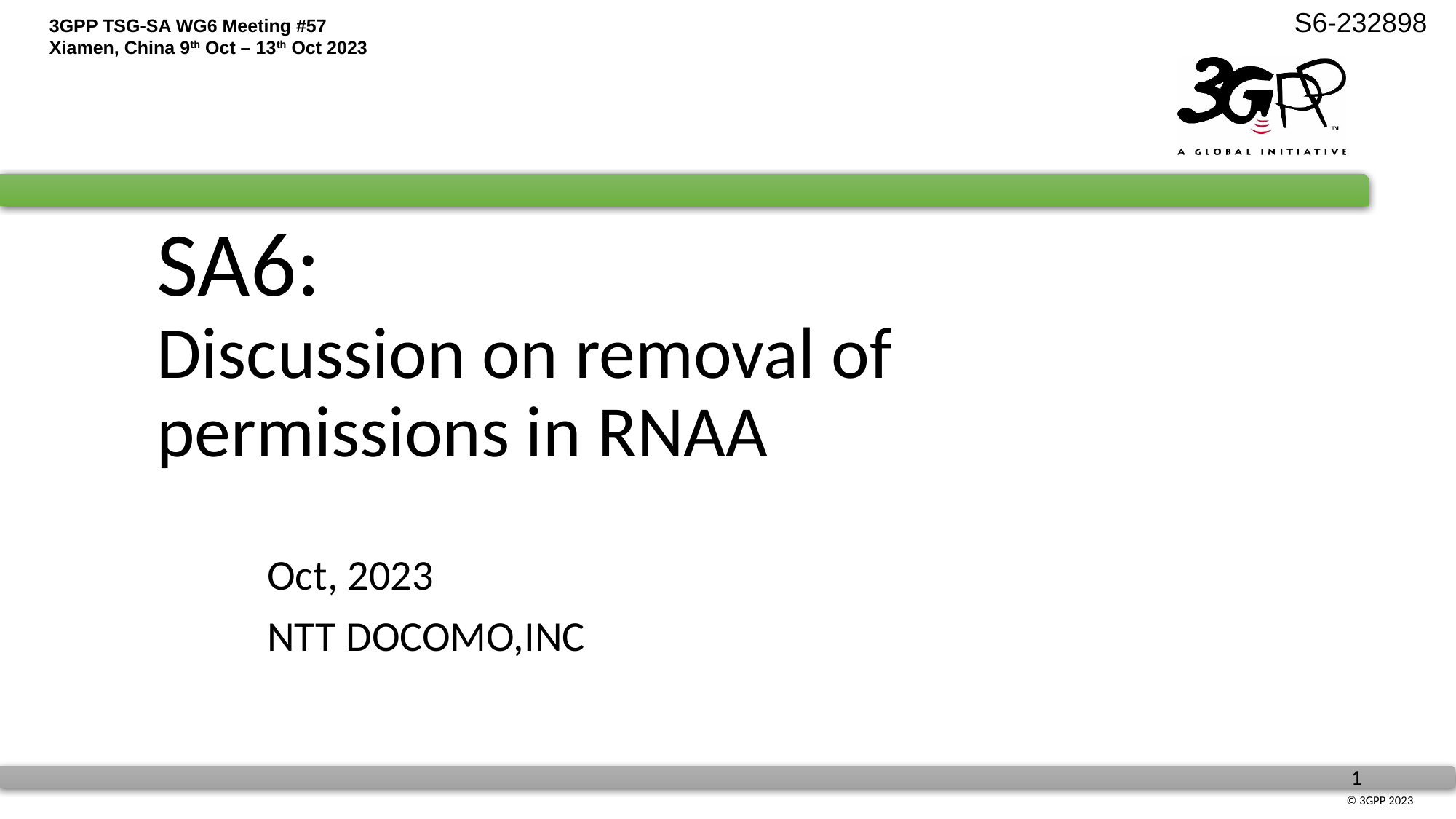

S6-232898
# SA6: Discussion on removal of permissions in RNAA
Oct, 2023
NTT DOCOMO,INC